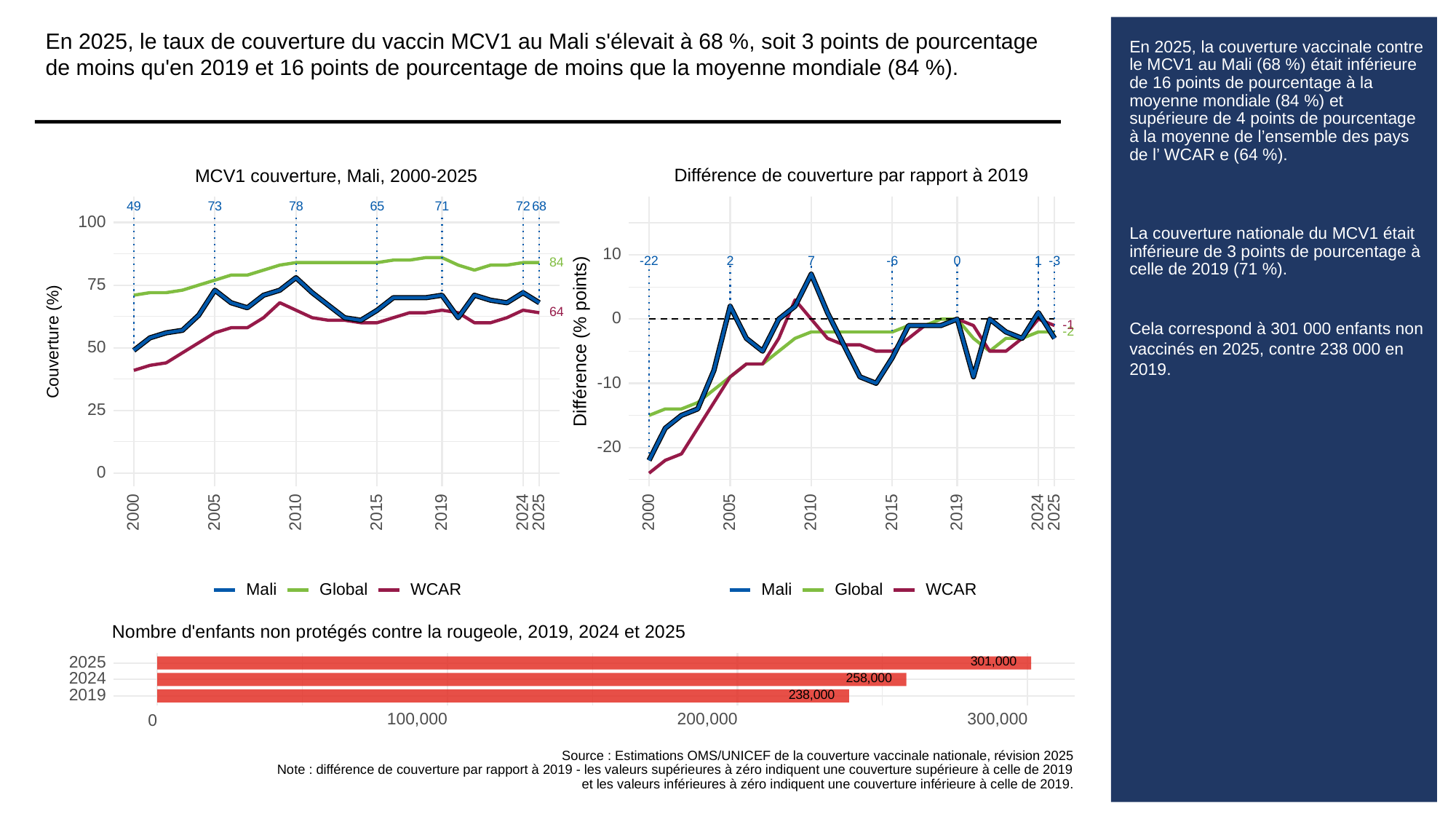

En 2025, le taux de couverture du vaccin MCV1 au Mali s'élevait à 68 %, soit 3 points de pourcentage de moins qu'en 2019 et 16 points de pourcentage de moins que la moyenne mondiale (84 %).
# En 2025, la couverture vaccinale contre le MCV1 au Mali (68 %) était inférieure de 16 points de pourcentage à la moyenne mondiale (84 %) et supérieure de 4 points de pourcentage à la moyenne de l’ensemble des pays de l’ WCAR e (64 %).

La couverture nationale du MCV1 était inférieure de 3 points de pourcentage à celle de 2019 (71 %).

Cela correspond à 301 000 enfants non vaccinés en 2025, contre 238 000 en 2019.

Différence de couverture par rapport à 2019
MCV1 couverture, Mali, 2000-2025

73
49
78
65
68
71
72
100

10

-3
-6
0
-22
2
1
7

84

75

64
0

-1
-2
Différence (% points)
Couverture (%)
50

-10

25

-20

0

2000
2005
2010
2015
2019
2024
2025
2000
2005
2010
2015
2019
2024
2025
Global
WCAR
Global
WCAR
Mali
Mali

Nombre d'enfants non protégés contre la rougeole, 2019, 2024 et 2025

301,000
2025

258,000
2024

238,000
2019

100,000
200,000
300,000
0
Source : Estimations OMS/UNICEF de la couverture vaccinale nationale, révision 2025
Note : différence de couverture par rapport à 2019 - les valeurs supérieures à zéro indiquent une couverture supérieure à celle de 2019
et les valeurs inférieures à zéro indiquent une couverture inférieure à celle de 2019.